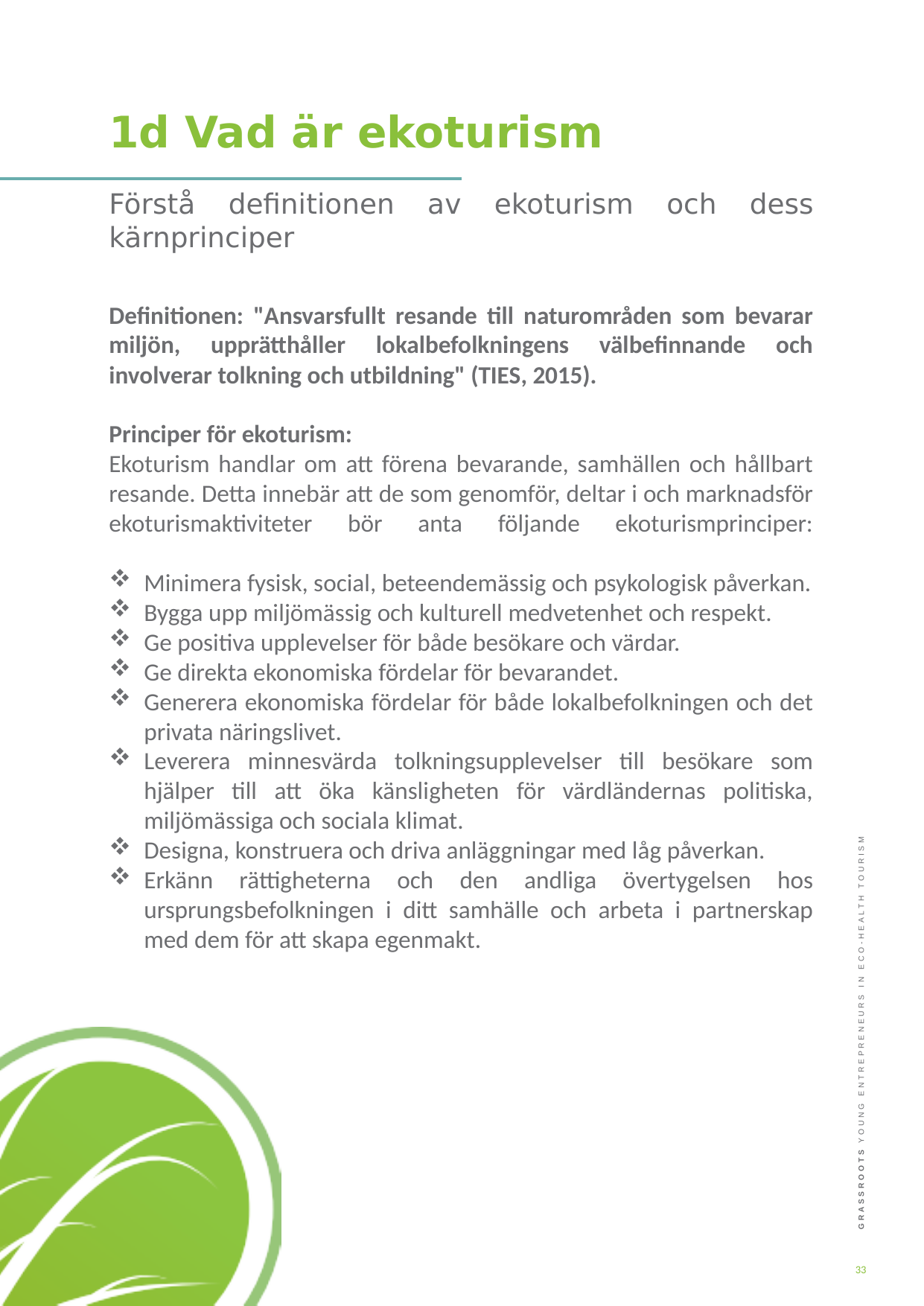

1d Vad är ekoturism
Förstå definitionen av ekoturism och dess kärnprinciper
Definitionen: "Ansvarsfullt resande till naturområden som bevarar miljön, upprätthåller lokalbefolkningens välbefinnande och involverar tolkning och utbildning" (TIES, 2015).

Principer för ekoturism:
Ekoturism handlar om att förena bevarande, samhällen och hållbart resande. Detta innebär att de som genomför, deltar i och marknadsför ekoturismaktiviteter bör anta följande ekoturismprinciper:
Minimera fysisk, social, beteendemässig och psykologisk påverkan.
Bygga upp miljömässig och kulturell medvetenhet och respekt.
Ge positiva upplevelser för både besökare och värdar.
Ge direkta ekonomiska fördelar för bevarandet.
Generera ekonomiska fördelar för både lokalbefolkningen och det privata näringslivet.
Leverera minnesvärda tolkningsupplevelser till besökare som hjälper till att öka känsligheten för värdländernas politiska, miljömässiga och sociala klimat.
Designa, konstruera och driva anläggningar med låg påverkan.
Erkänn rättigheterna och den andliga övertygelsen hos ursprungsbefolkningen i ditt samhälle och arbeta i partnerskap med dem för att skapa egenmakt.

33